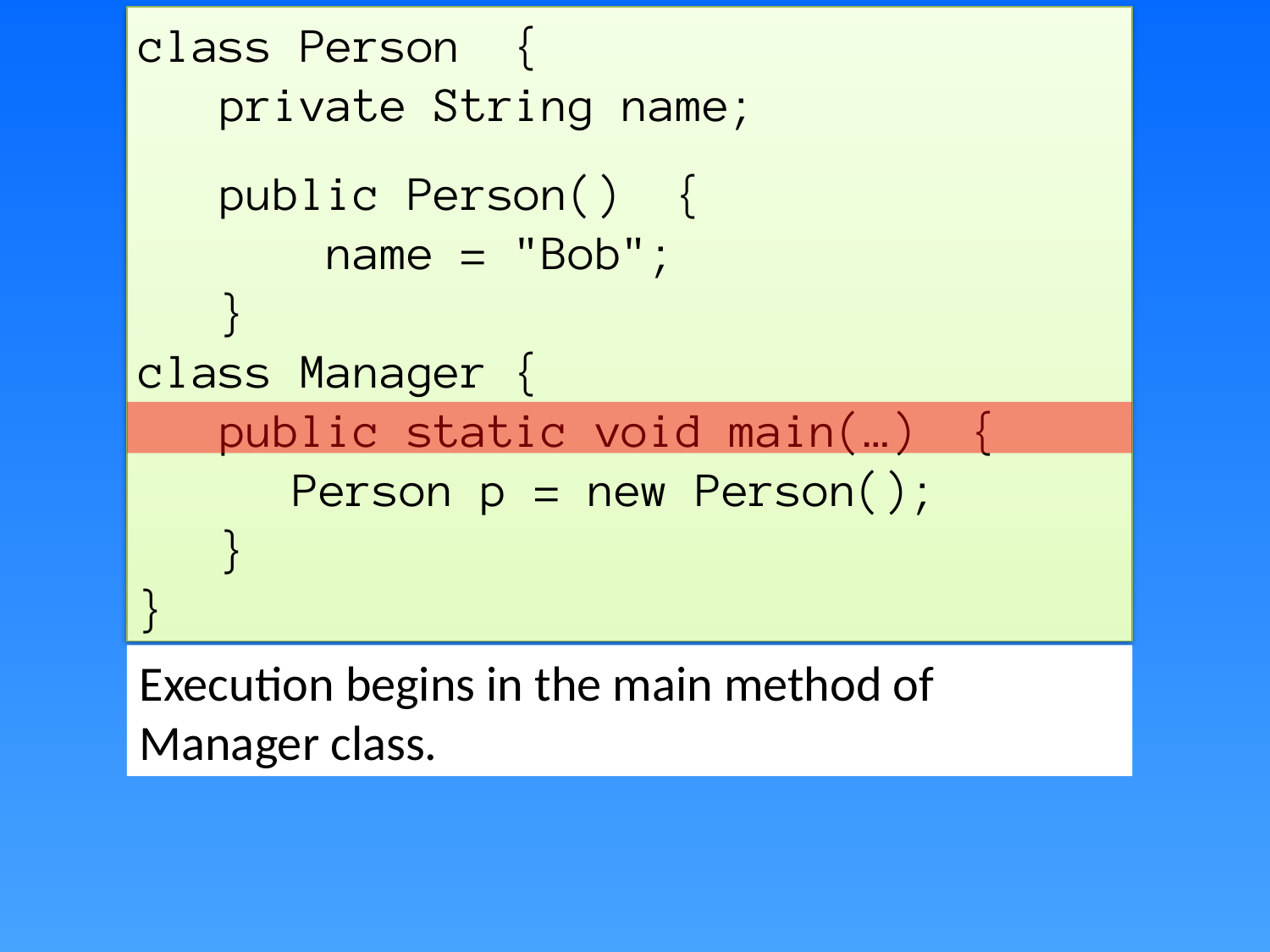

class Person  {
   private String name;

   public Person()  {
       name = "Bob";
   }
class Manager {
   public static void main(…)  {
 	 Person p = new Person();
   }
}

Execution begins in the main method of Manager class.